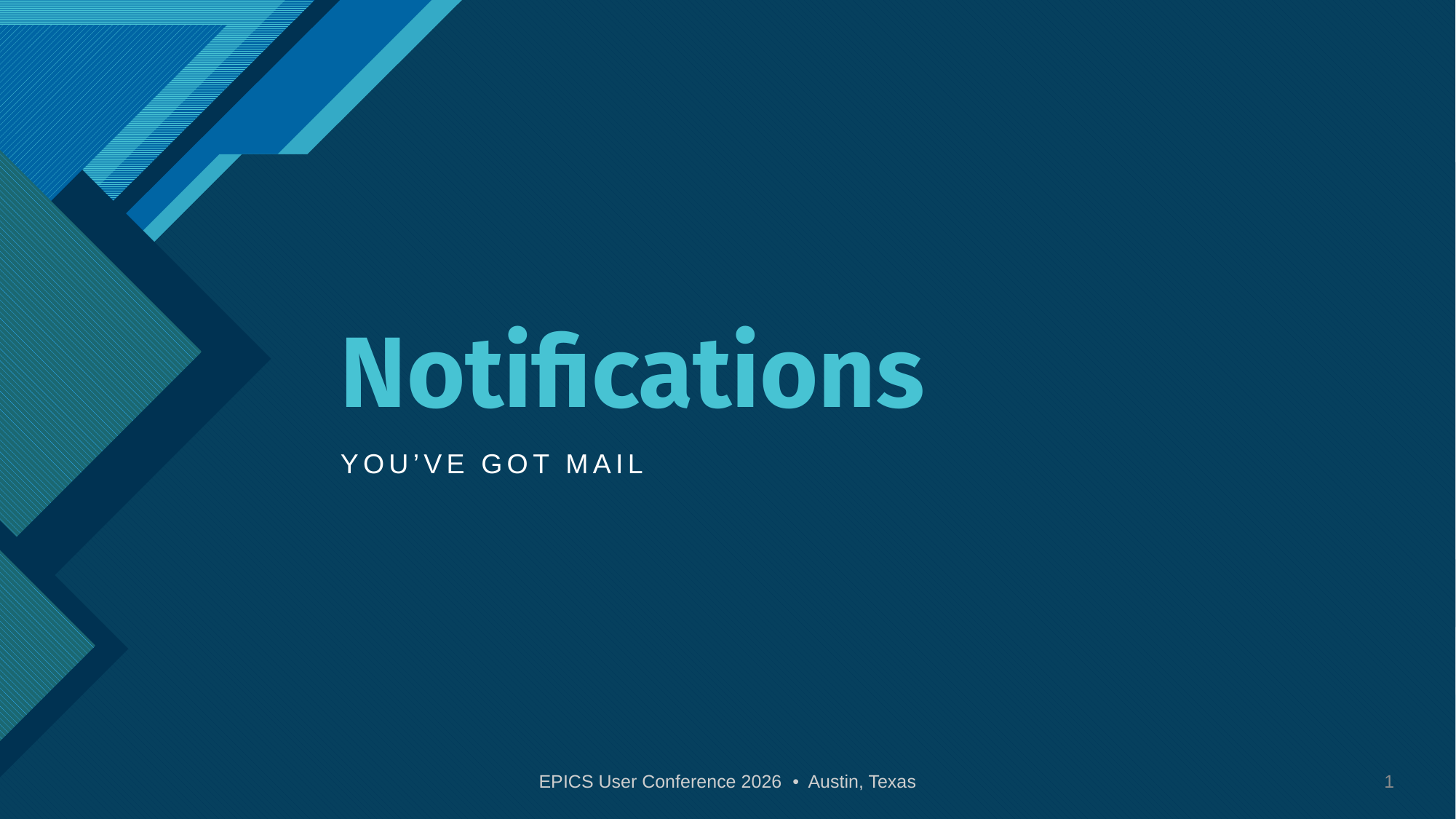

# Notifications
YOU’VE GOT MAIL
EPICS User Conference 2026  •  Austin, Texas
1